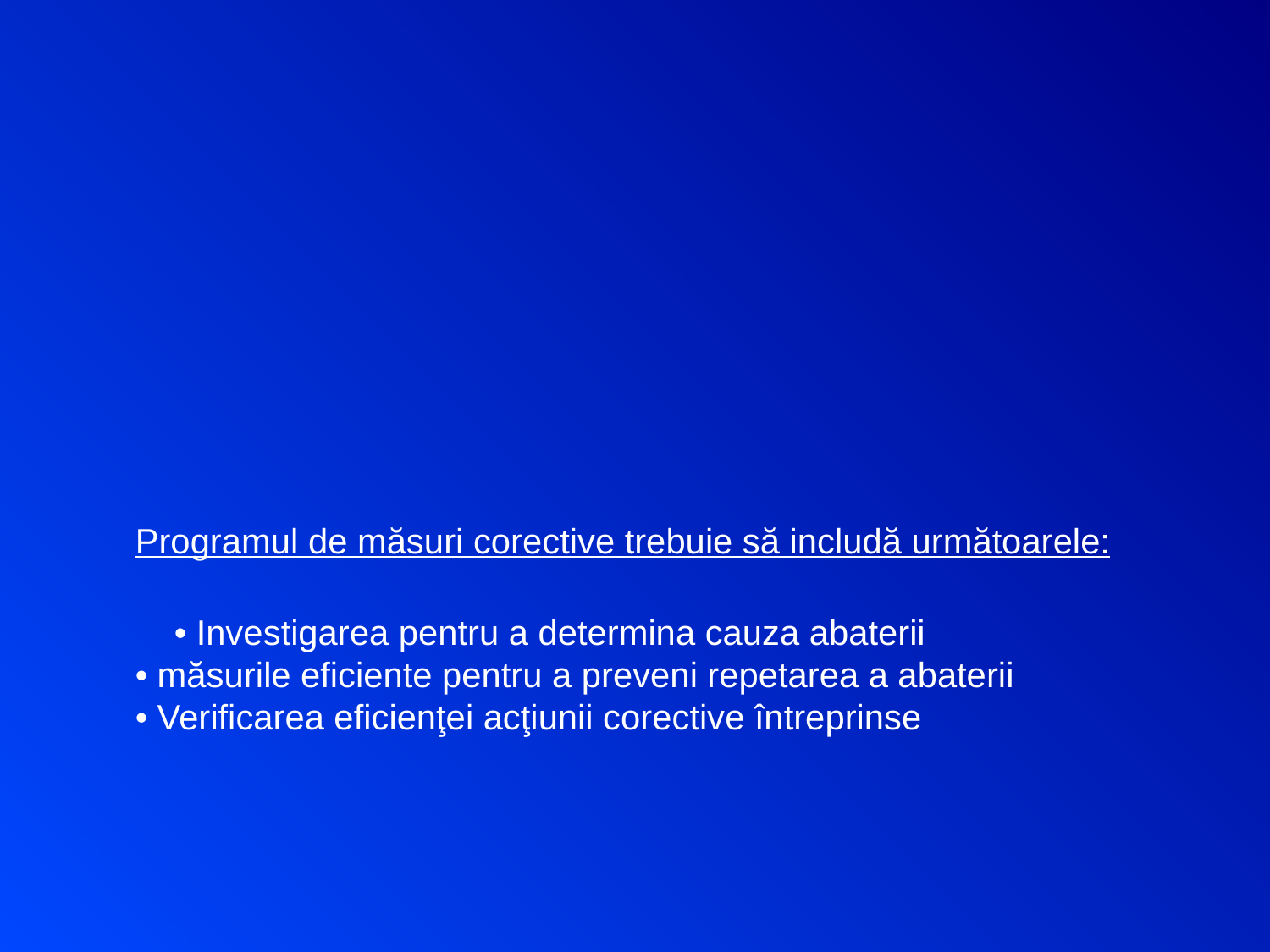

Programul de măsuri corective trebuie să includă următoarele:
    • Investigarea pentru a determina cauza abaterii
• măsurile eficiente pentru a preveni repetarea a abaterii
• Verificarea eficienţei acţiunii corective întreprinse